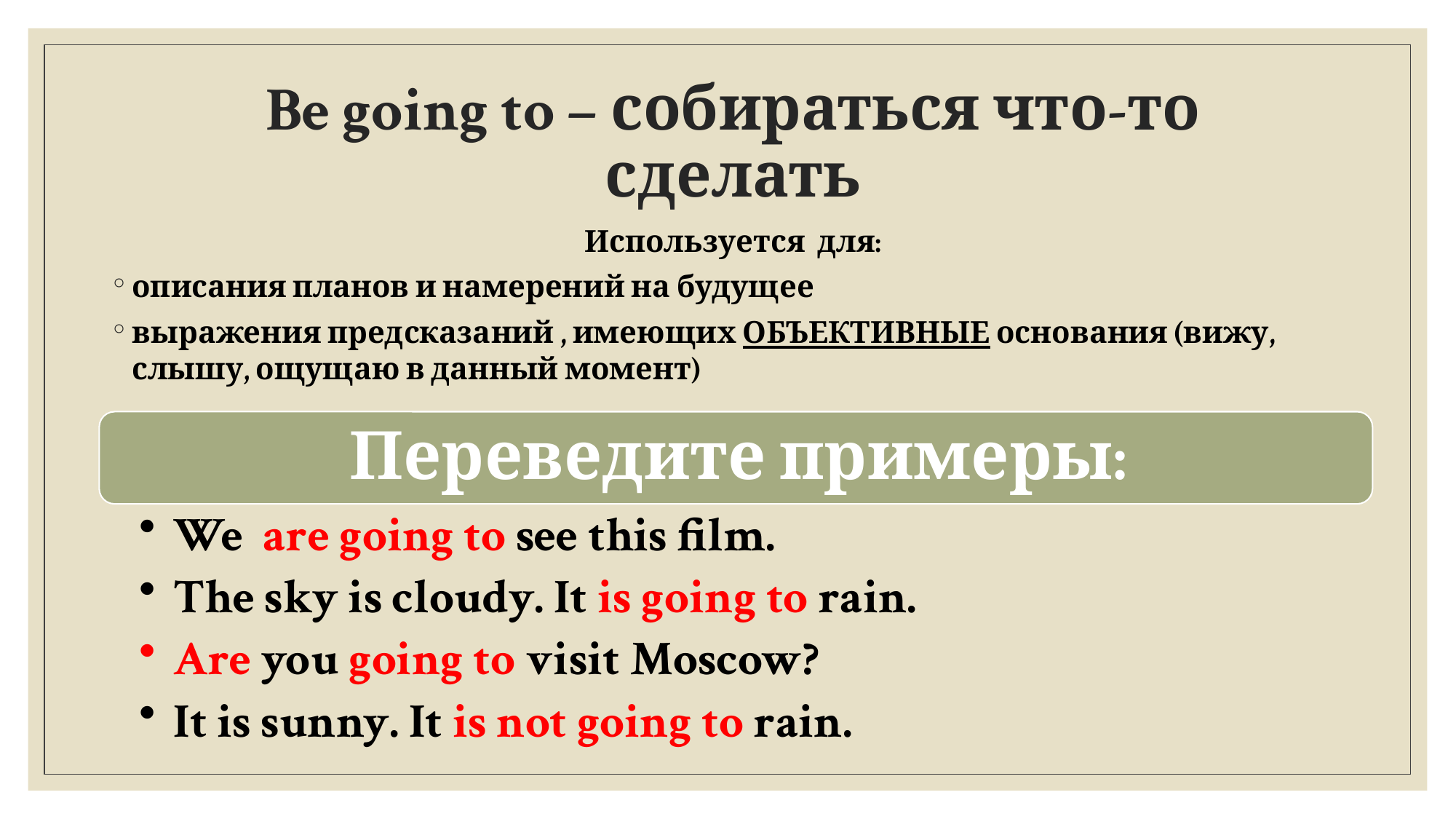

# Be going to – собираться что-то сделать
Используется  для:
описания планов и намерений на будущее
выражения предсказаний , имеющих ОБЪЕКТИВНЫЕ основания (вижу, слышу, ощущаю в данный момент)
Переведите примеры:
We  are going to see this film.
The sky is cloudy. It is going to rain.
Are you going to visit Moscow?
It is sunny. It is not going to rain.